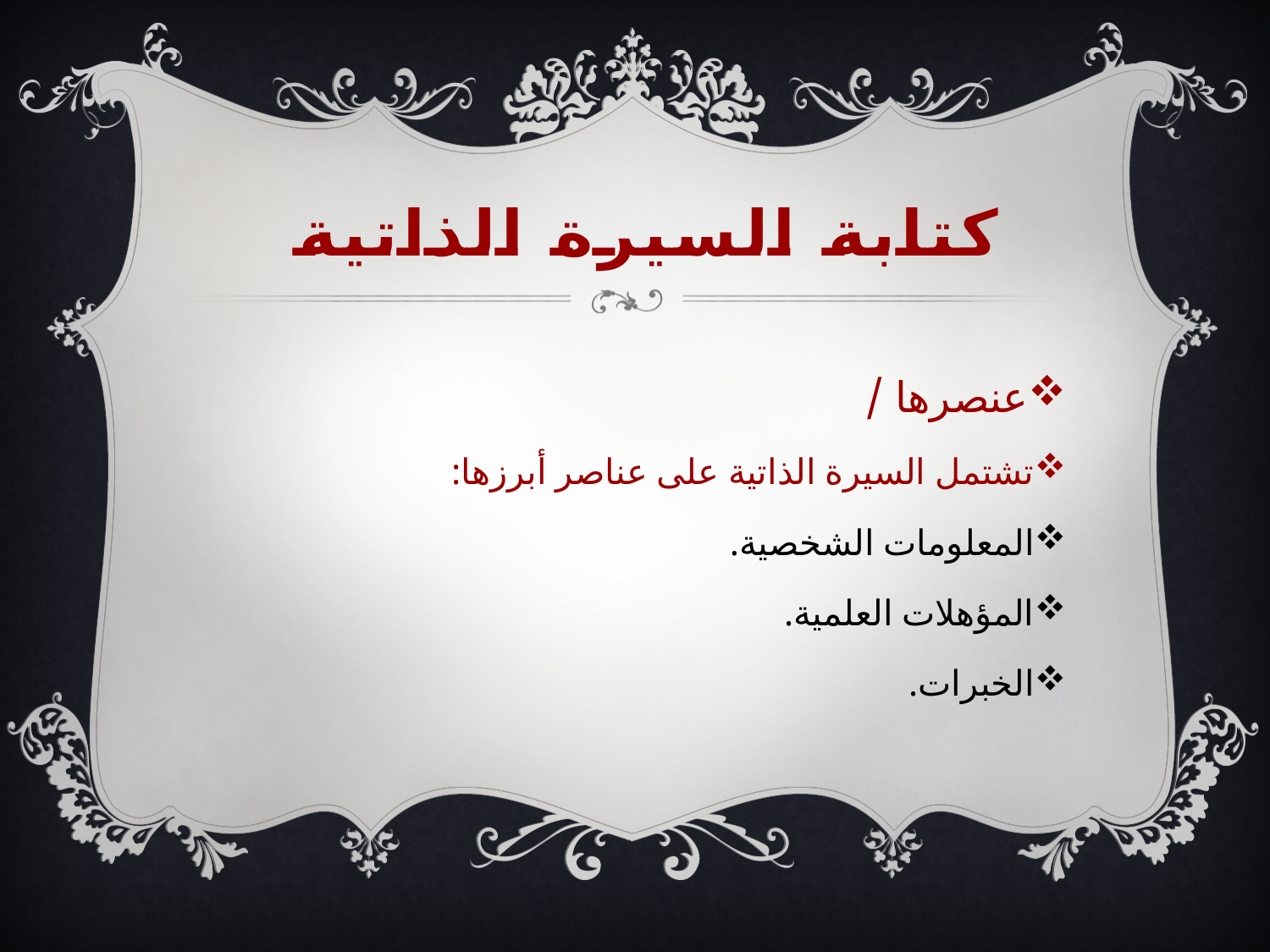

# كتابة السيرة الذاتية
عنصرها /
تشتمل السيرة الذاتية على عناصر أبرزها:
المعلومات الشخصية.
المؤهلات العلمية.
الخبرات.